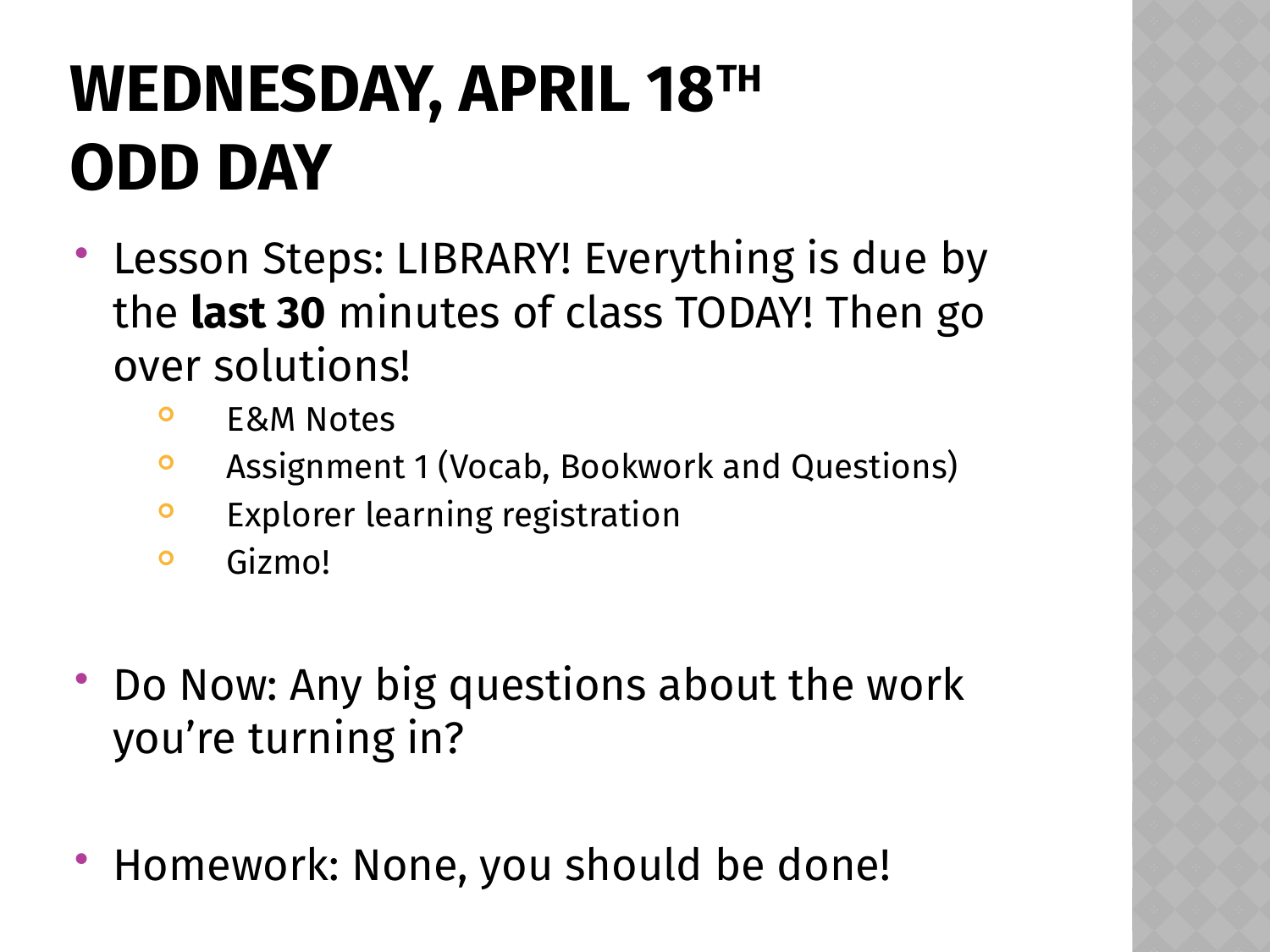

# Wednesday, April 18th Odd Day
Lesson Steps: LIBRARY! Everything is due by the last 30 minutes of class TODAY! Then go over solutions!
E&M Notes
Assignment 1 (Vocab, Bookwork and Questions)
Explorer learning registration
Gizmo!

Do Now: Any big questions about the work you’re turning in?

Homework: None, you should be done!